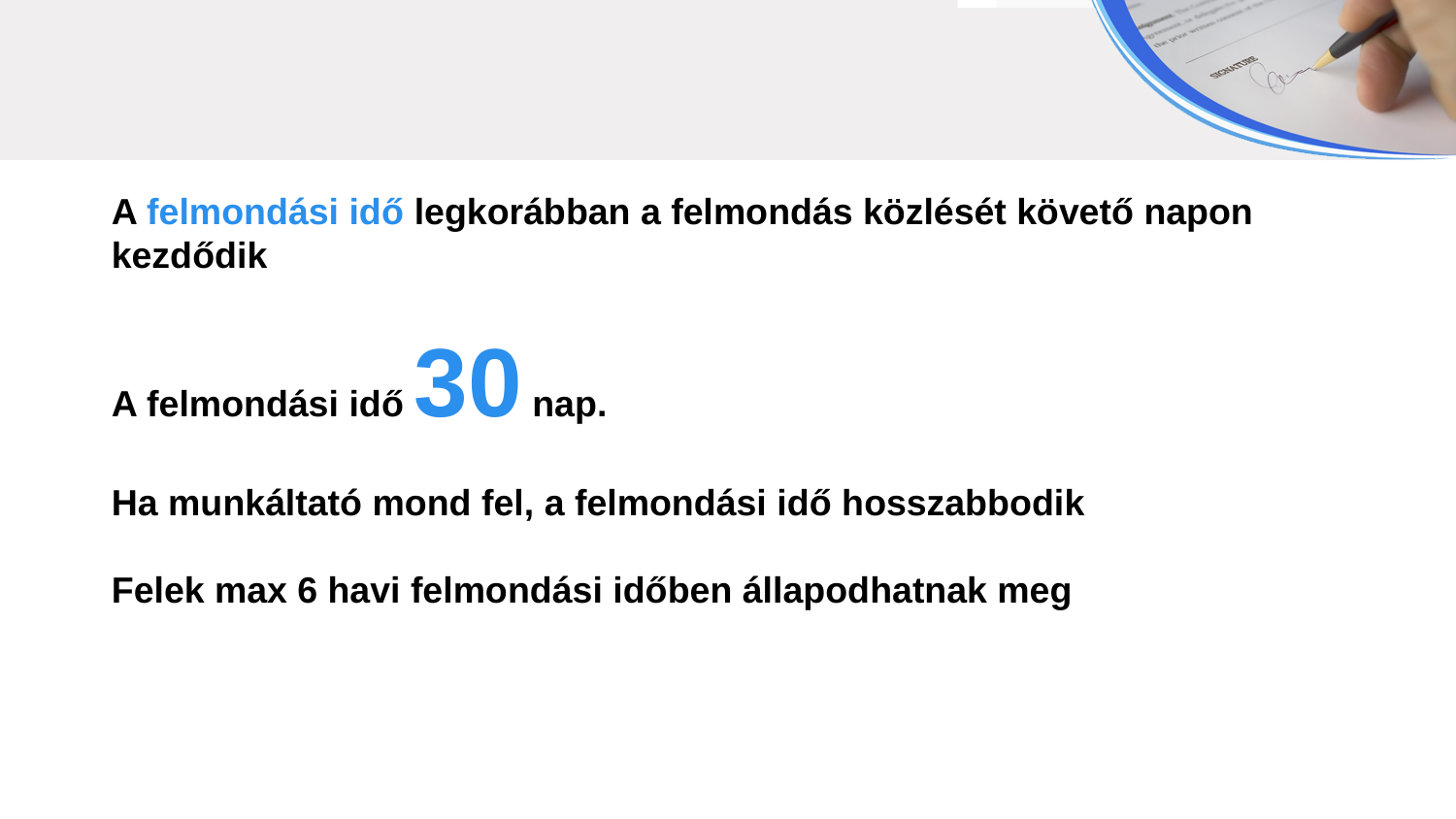

A felmondási idő legkorábban a felmondás közlését követő napon kezdődik
A felmondási idő 30 nap.

Ha munkáltató mond fel, a felmondási idő hosszabbodik

Felek max 6 havi felmondási időben állapodhatnak meg